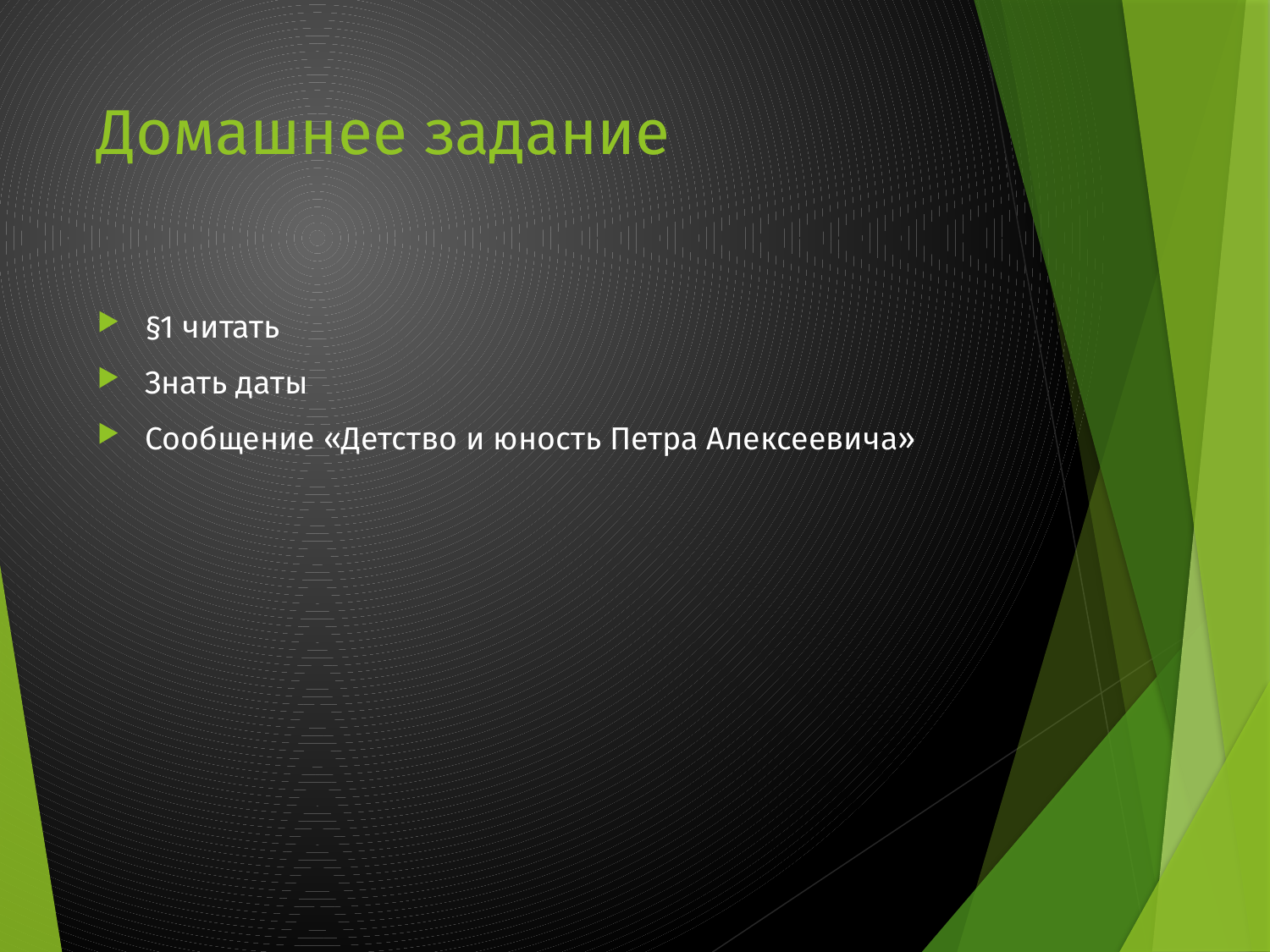

# Домашнее задание
§1 читать
Знать даты
Сообщение «Детство и юность Петра Алексеевича»